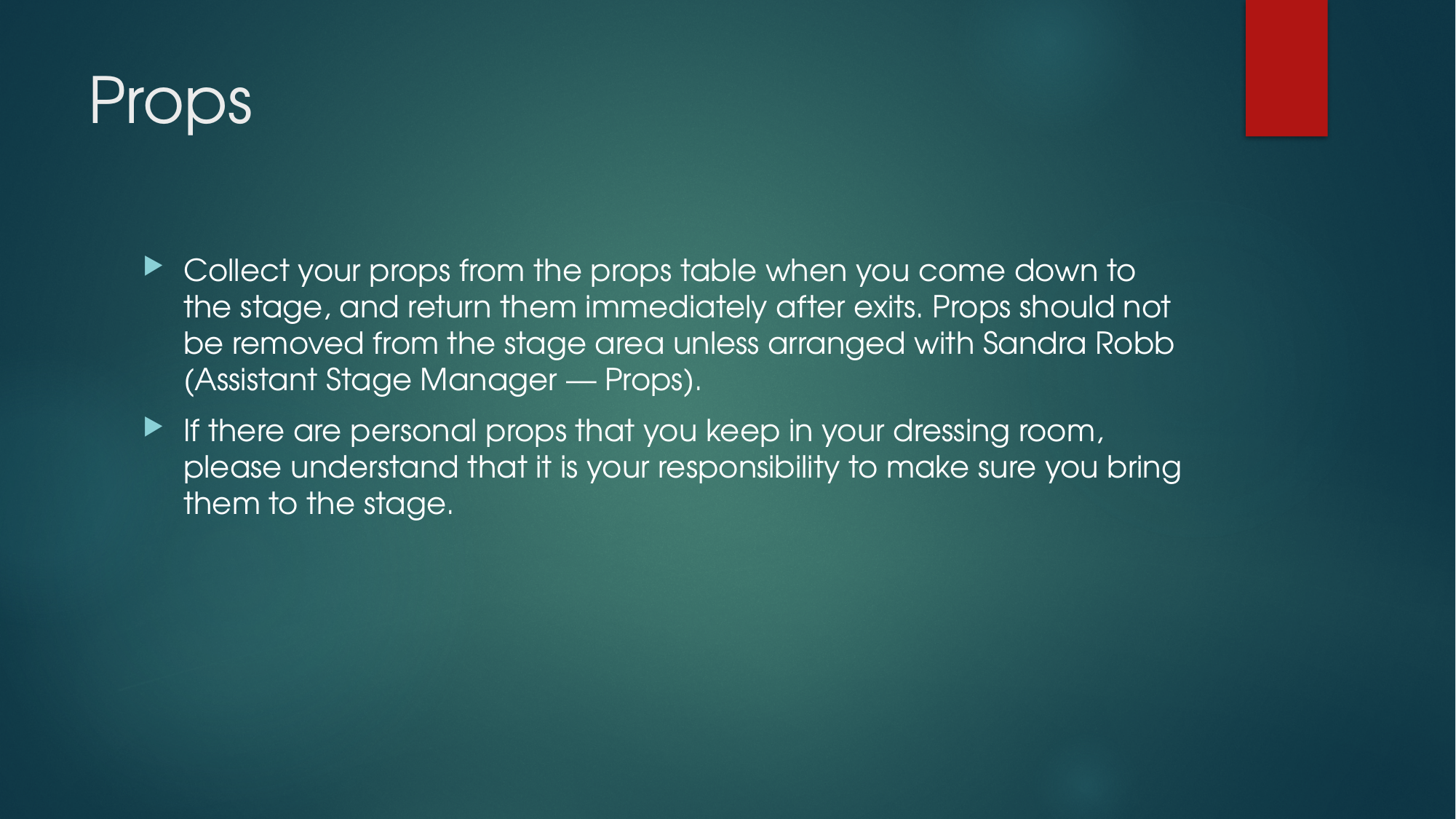

# Props
Collect your props from the props table when you come down to the stage, and return them immediately after exits. Props should not be removed from the stage area unless arranged with Sandra Robb (Assistant Stage Manager — Props).
If there are personal props that you keep in your dressing room, please understand that it is your responsibility to make sure you bring them to the stage.